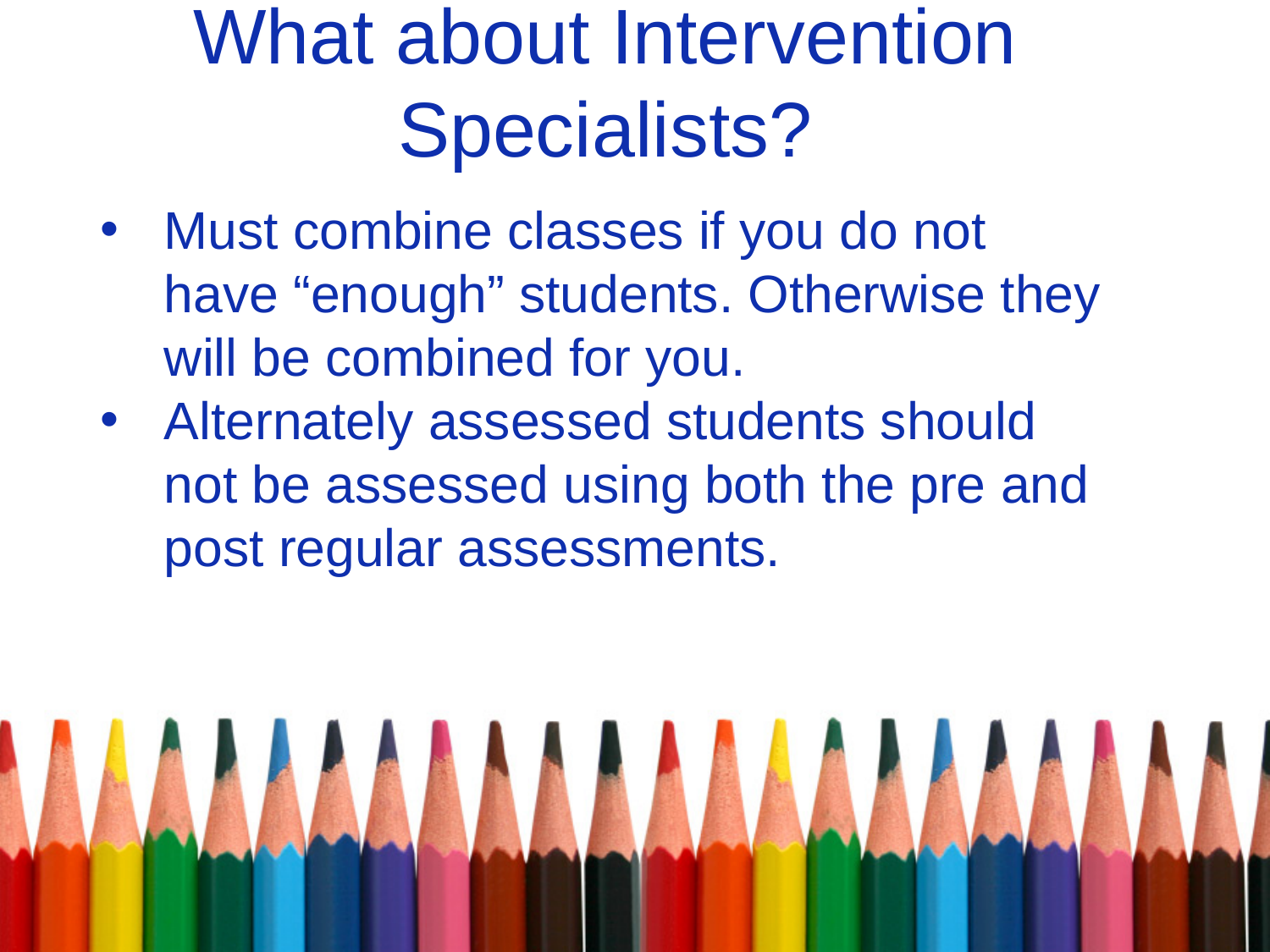

# What about Intervention Specialists?
Must combine classes if you do not have “enough” students. Otherwise they will be combined for you.
Alternately assessed students should not be assessed using both the pre and post regular assessments.